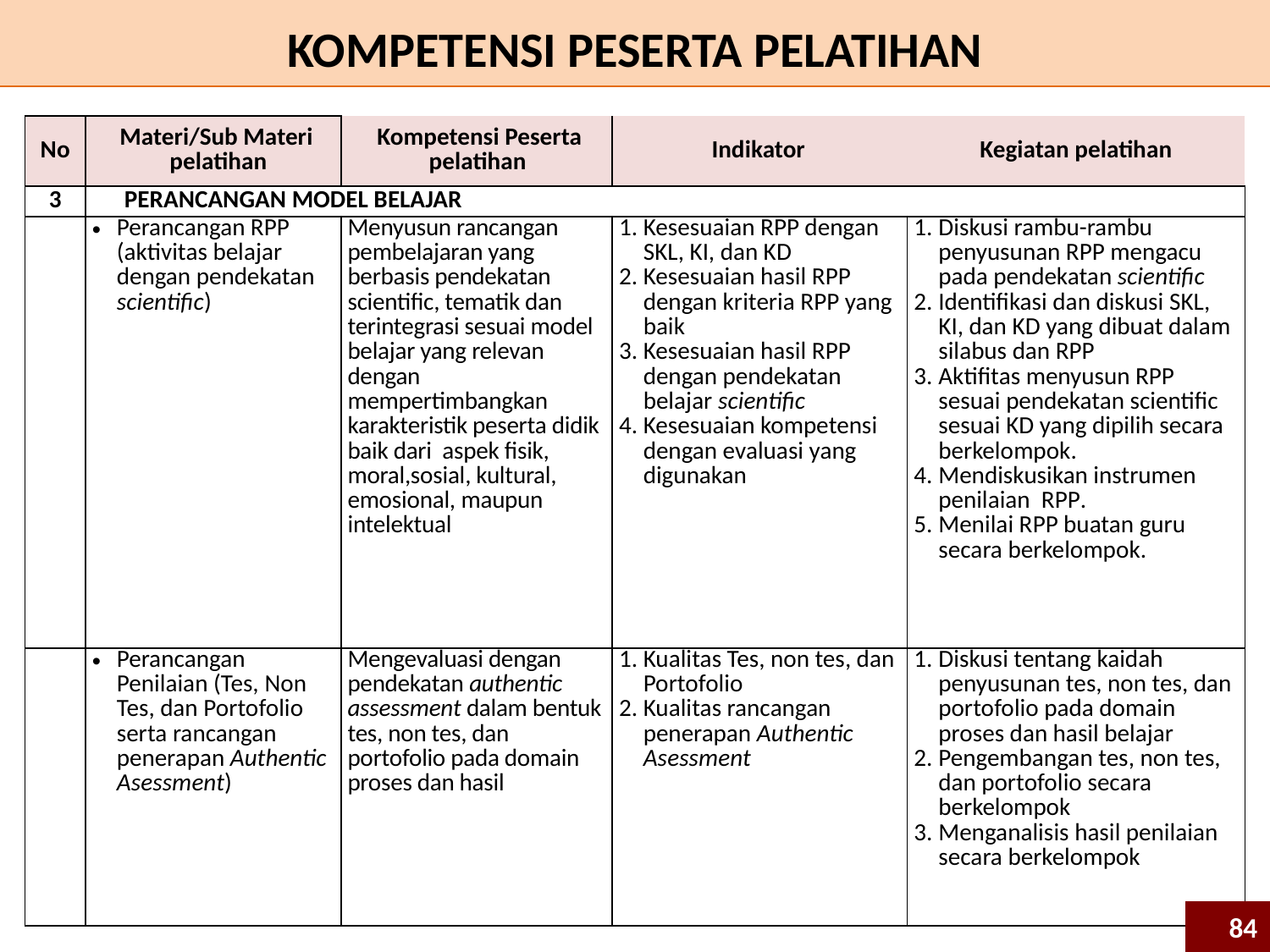

# KOMPETENSI PESERTA PELATIHAN
| No | Materi/Sub Materi pelatihan | Kompetensi Peserta pelatihan | Indikator | Kegiatan pelatihan |
| --- | --- | --- | --- | --- |
| 3 | PERANCANGAN MODEL BELAJAR |  |  |  |
|  | Perancangan RPP (aktivitas belajar dengan pendekatan scientific) | Menyusun rancangan pembelajaran yang berbasis pendekatan scientific, tematik dan terintegrasi sesuai model belajar yang relevan dengan mempertimbangkan karakteristik peserta didik baik dari aspek fisik, moral,sosial, kultural, emosional, maupun intelektual | Kesesuaian RPP dengan SKL, KI, dan KD Kesesuaian hasil RPP dengan kriteria RPP yang baik Kesesuaian hasil RPP dengan pendekatan belajar scientific Kesesuaian kompetensi dengan evaluasi yang digunakan | Diskusi rambu-rambu penyusunan RPP mengacu pada pendekatan scientific Identifikasi dan diskusi SKL, KI, dan KD yang dibuat dalam silabus dan RPP Aktifitas menyusun RPP sesuai pendekatan scientific sesuai KD yang dipilih secara berkelompok. Mendiskusikan instrumen penilaian RPP. Menilai RPP buatan guru secara berkelompok. |
|  | Perancangan Penilaian (Tes, Non Tes, dan Portofolio serta rancangan penerapan Authentic Asessment) | Mengevaluasi dengan pendekatan authentic assessment dalam bentuk tes, non tes, dan portofolio pada domain proses dan hasil | Kualitas Tes, non tes, dan Portofolio Kualitas rancangan penerapan Authentic Asessment | Diskusi tentang kaidah penyusunan tes, non tes, dan portofolio pada domain proses dan hasil belajar Pengembangan tes, non tes, dan portofolio secara berkelompok Menganalisis hasil penilaian secara berkelompok |
84